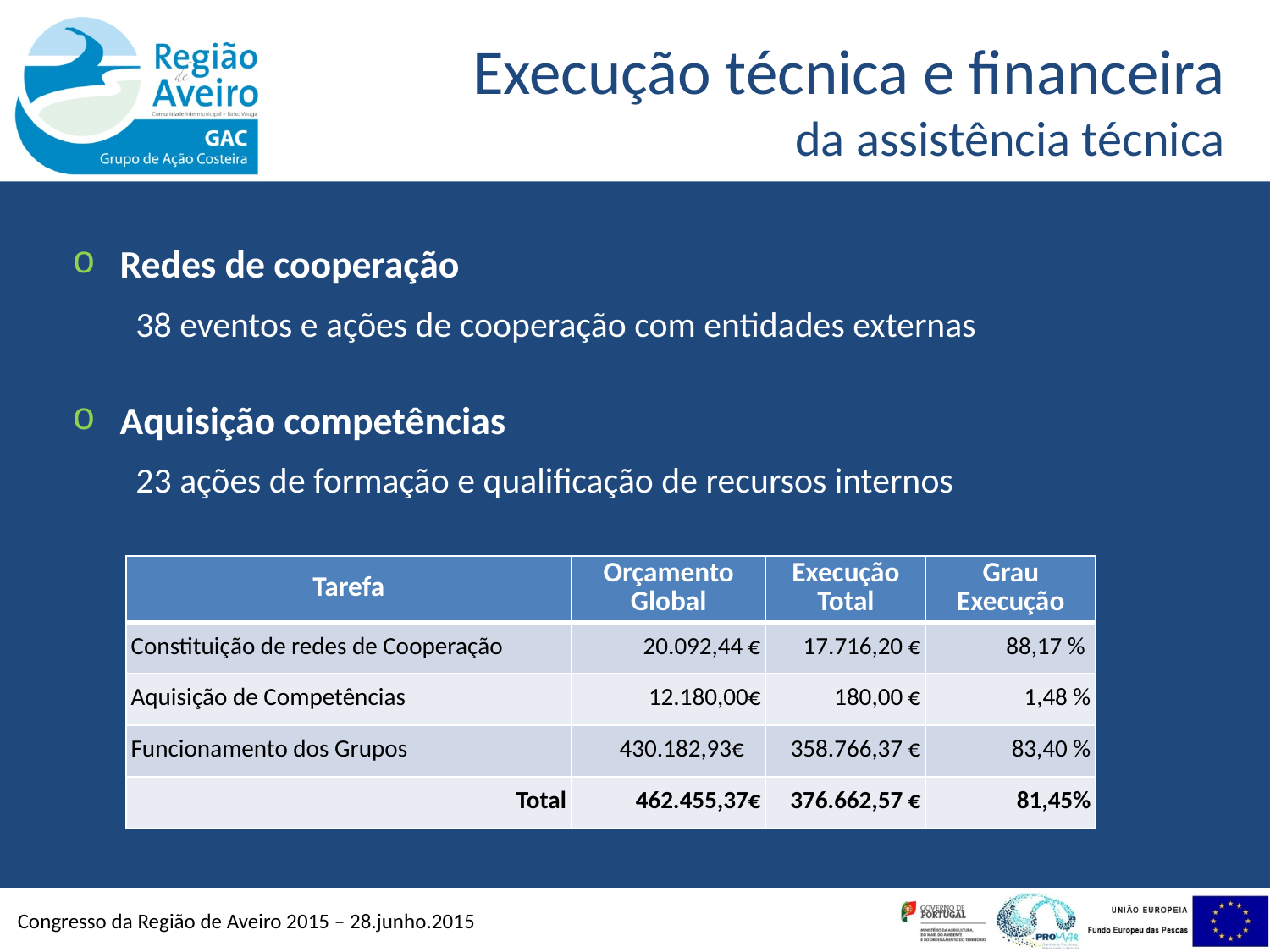

# Execução técnica e financeira da assistência técnica
Redes de cooperação
38 eventos e ações de cooperação com entidades externas

Aquisição competências
23 ações de formação e qualificação de recursos internos
| Tarefa | Orçamento Global | Execução Total | Grau Execução |
| --- | --- | --- | --- |
| Constituição de redes de Cooperação | 20.092,44 € | 17.716,20 € | 88,17 % |
| Aquisição de Competências | 12.180,00€ | 180,00 € | 1,48 % |
| Funcionamento dos Grupos | 430.182,93€ | 358.766,37 € | 83,40 % |
| Total | 462.455,37€ | 376.662,57 € | 81,45% |
Congresso da Região de Aveiro 2015 – 28.junho.2015